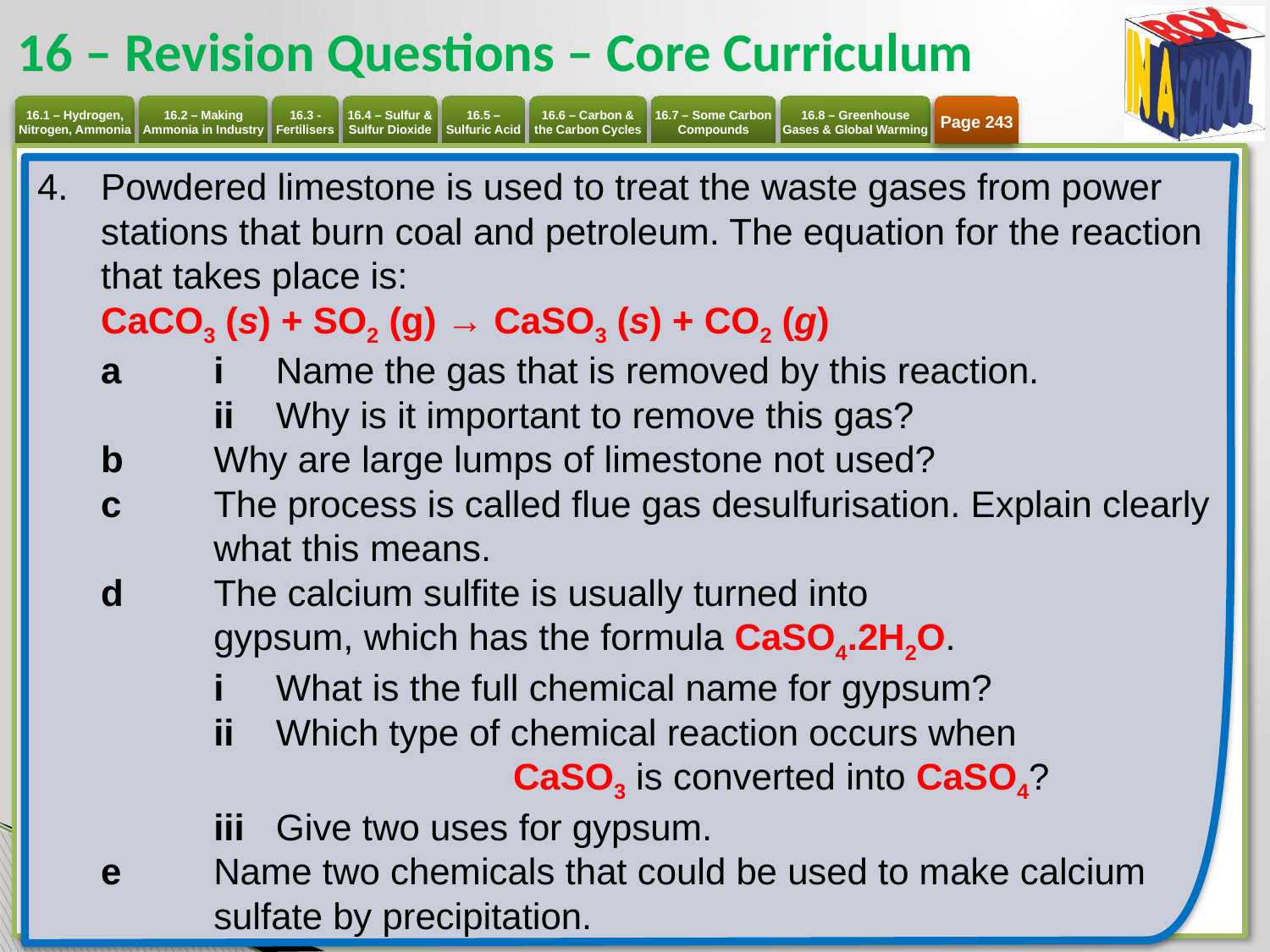

# 16 – Revision Questions – Core Curriculum
Page 243
Powdered limestone is used to treat the waste gases from power stations that burn coal and petroleum. The equation for the reaction that takes place is:
CaCO3 (s) + SO2 (g) → CaSO3 (s) + CO2 (g)
a 	i 	Name the gas that is removed by this reaction.
	ii 	Why is it important to remove this gas?
b 	Why are large lumps of limestone not used?
c 	The process is called flue gas desulfurisation. Explain clearly 	what this means.
d 	The calcium sulfite is usually turned into
	gypsum, which has the formula CaSO4.2H2O.
	i 	What is the full chemical name for gypsum?
	ii 	Which type of chemical reaction occurs when 		 		CaSO3 is converted into CaSO4?
	iii 	Give two uses for gypsum.
e 	Name two chemicals that could be used to make calcium 	sulfate by precipitation.